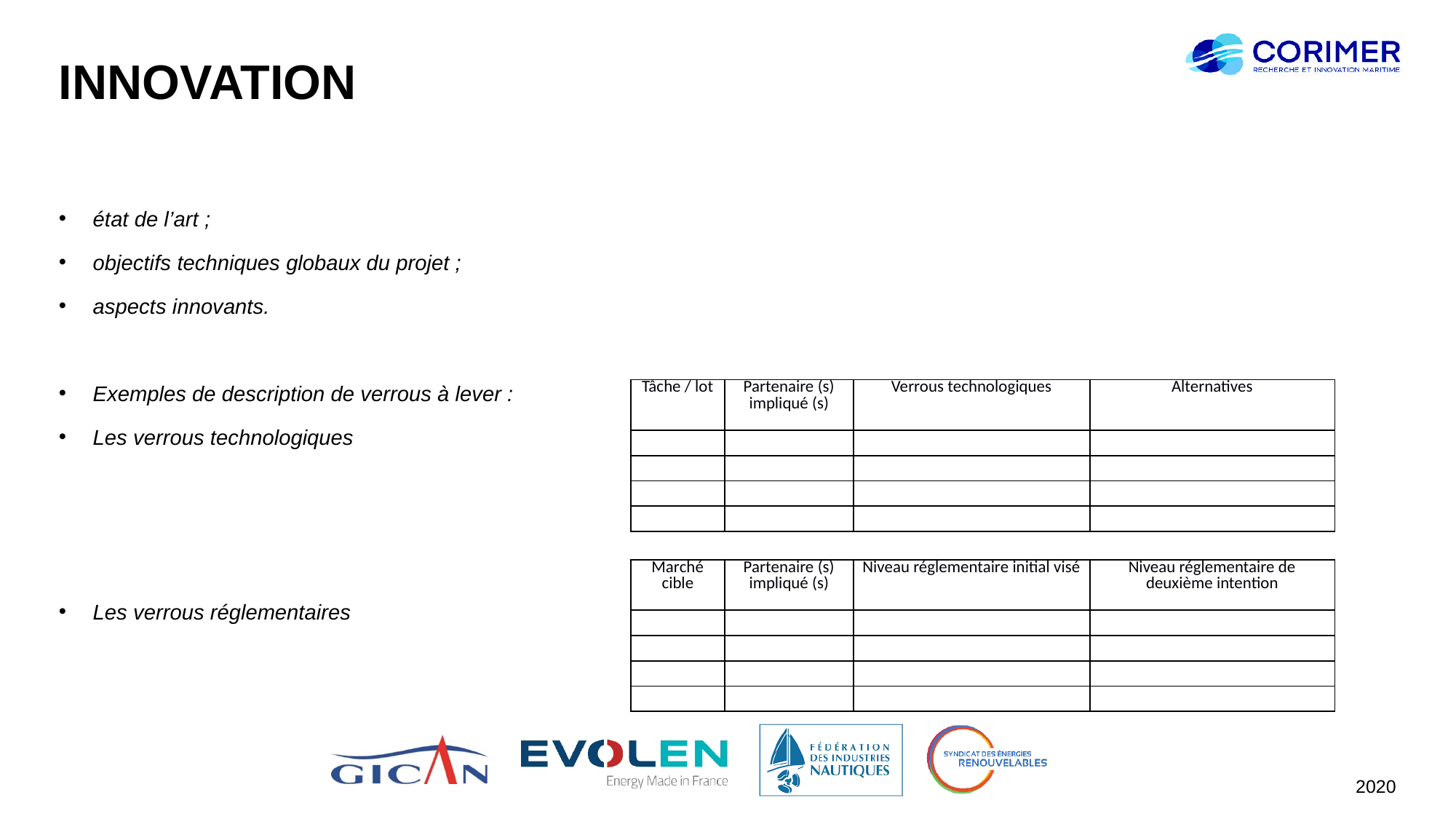

# INNOVATION
état de l’art ;
objectifs techniques globaux du projet ;
aspects innovants.

Exemples de description de verrous à lever :
Les verrous technologiques

Les verrous réglementaires

| Tâche / lot | Partenaire (s) impliqué (s) | Verrous technologiques | Alternatives |
| --- | --- | --- | --- |
|  |  |  |  |
|  |  |  |  |
|  |  |  |  |
|  |  |  |  |
| Marché cible | Partenaire (s) impliqué (s) | Niveau réglementaire initial visé | Niveau réglementaire de deuxième intention |
| --- | --- | --- | --- |
|  |  |  |  |
|  |  |  |  |
|  |  |  |  |
|  |  |  |  |